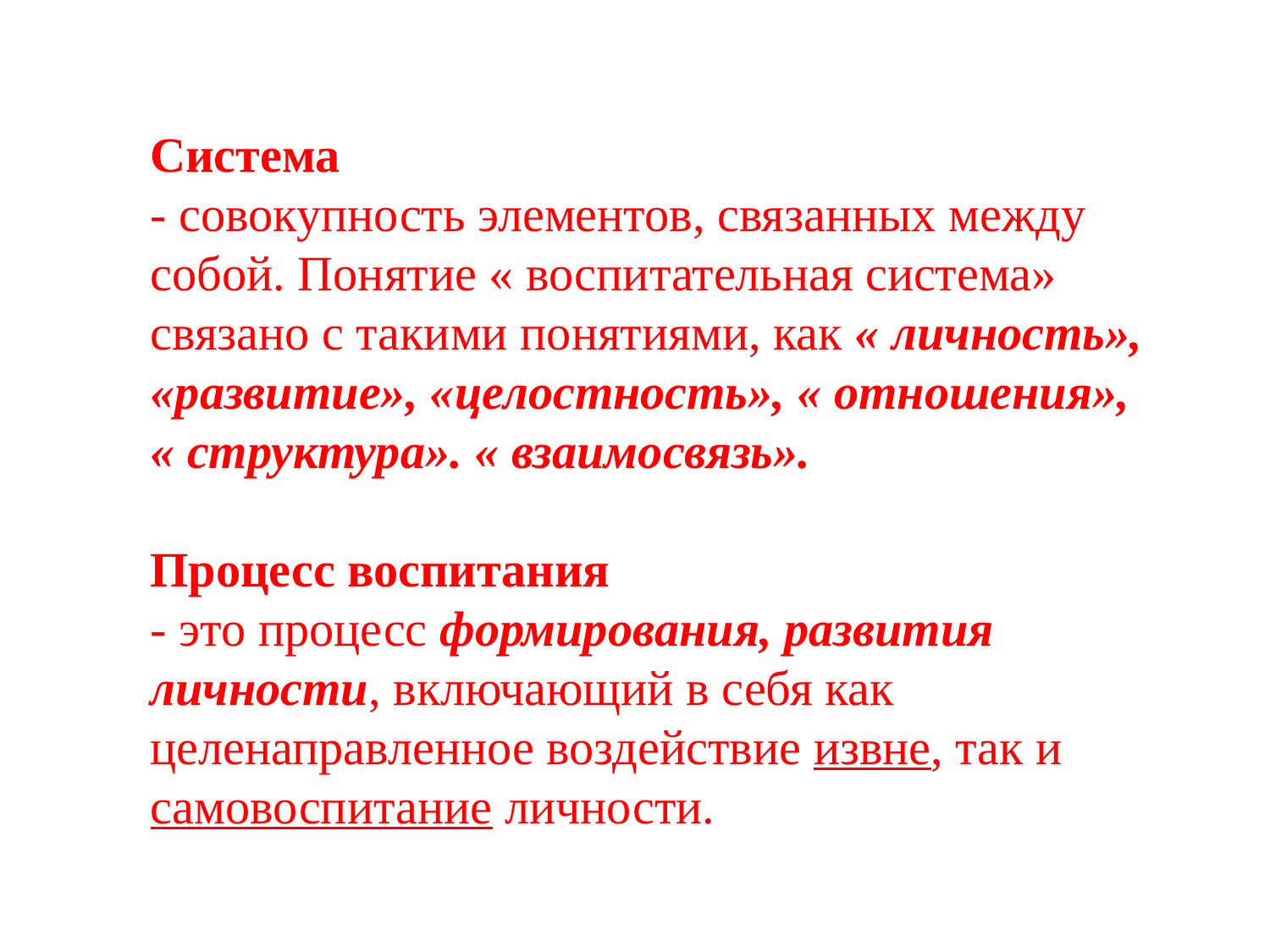

Система
- совокупность элементов, связанных между собой. Понятие « воспитательная система» связано с такими понятиями, как « личность», «развитие», «целостность», « отношения», « структура». « взаимосвязь».

Процесс воспитания
- это про­цесс формирования, развития личности, включающий в себя как целенаправленное воздействие извне, так и самовоспи­тание личности.